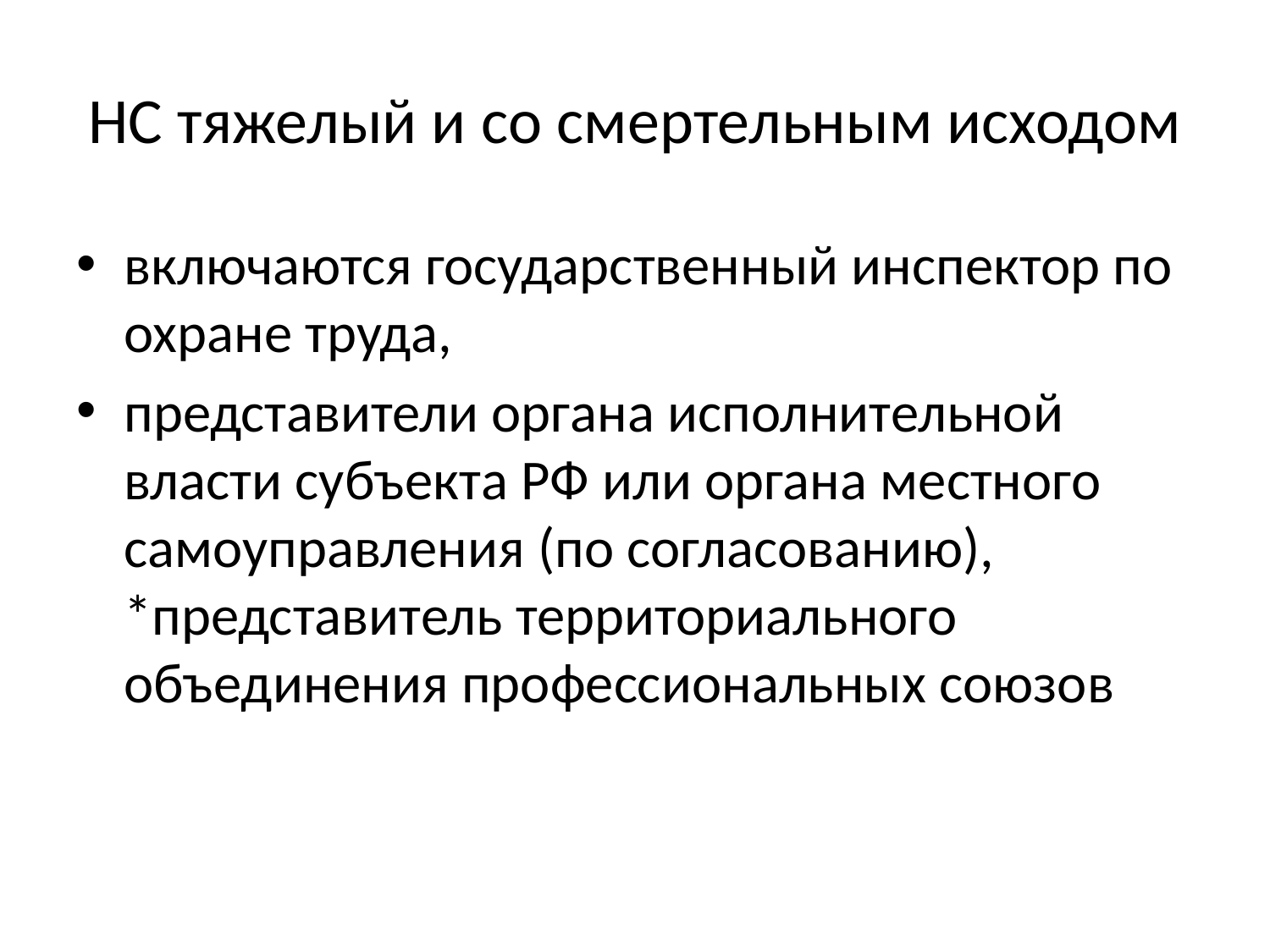

# НС тяжелый и со смертельным исходом
включаются государственный инспектор по охране труда,
представители органа исполнительной власти субъекта РФ или органа местного самоуправления (по согласованию), *представитель территориального объединения профессиональных союзов